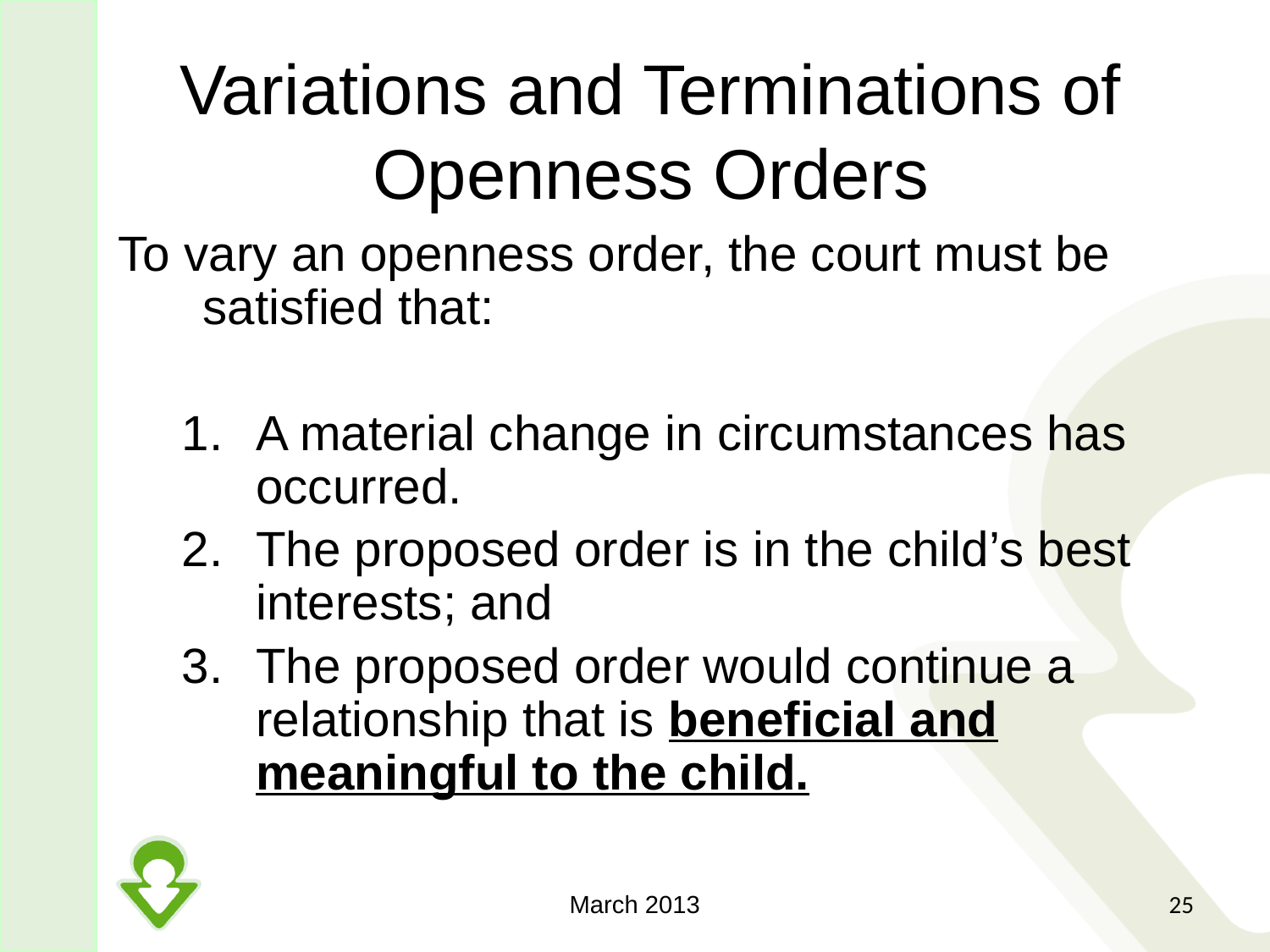

# Variations and Terminations of Openness Orders
To vary an openness order, the court must be satisfied that:

A material change in circumstances has occurred.
The proposed order is in the child’s best interests; and
The proposed order would continue a relationship that is beneficial and meaningful to the child.
March 2013
25